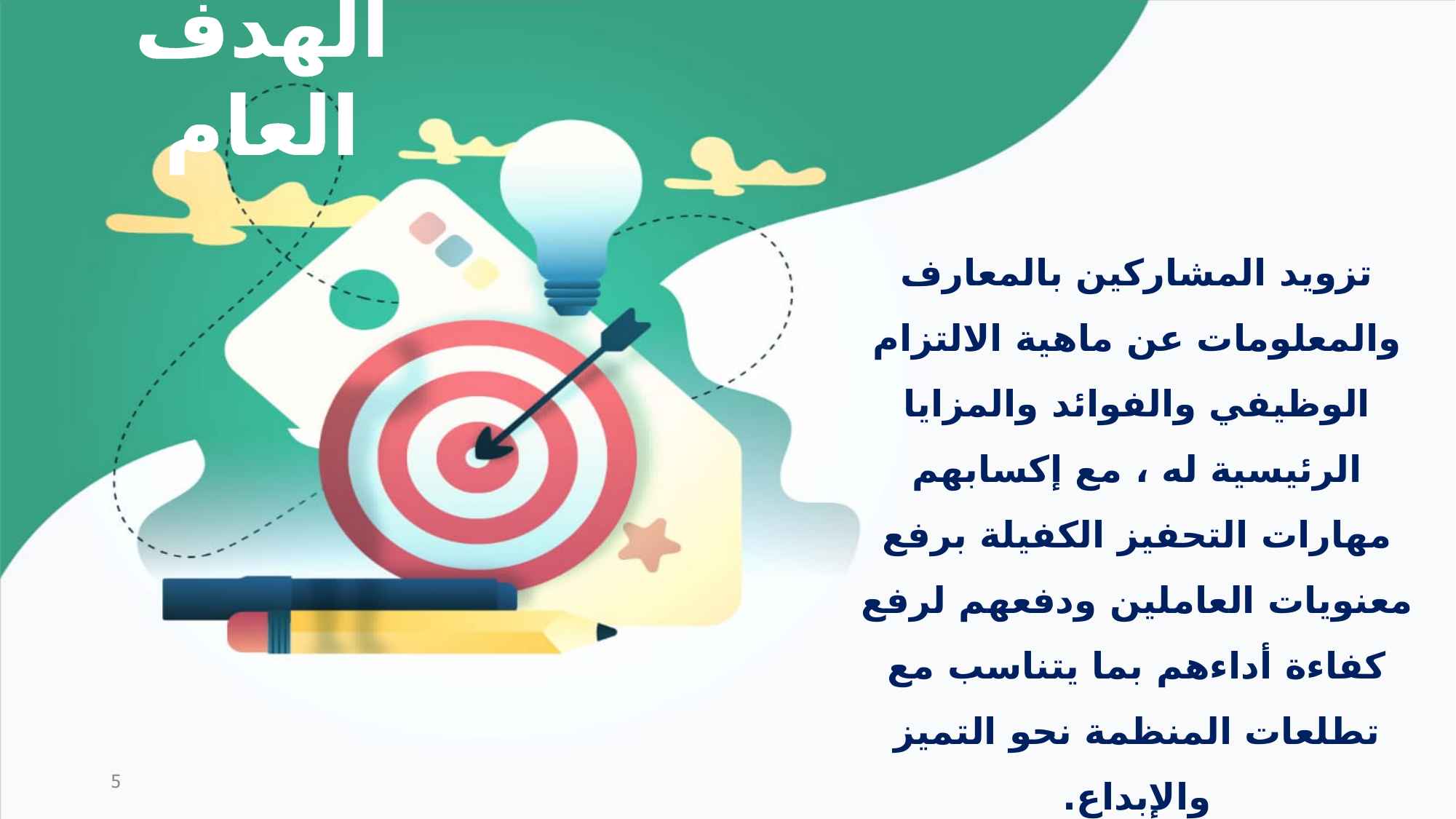

الهدف العام
تزويد المشاركين بالمعارف والمعلومات عن ماهية الالتزام الوظيفي والفوائد والمزايا الرئيسية له ، مع إكسابهم مهارات التحفيز الكفيلة برفع معنويات العاملين ودفعهم لرفع كفاءة أداءهم بما يتناسب مع تطلعات المنظمة نحو التميز والإبداع.
5